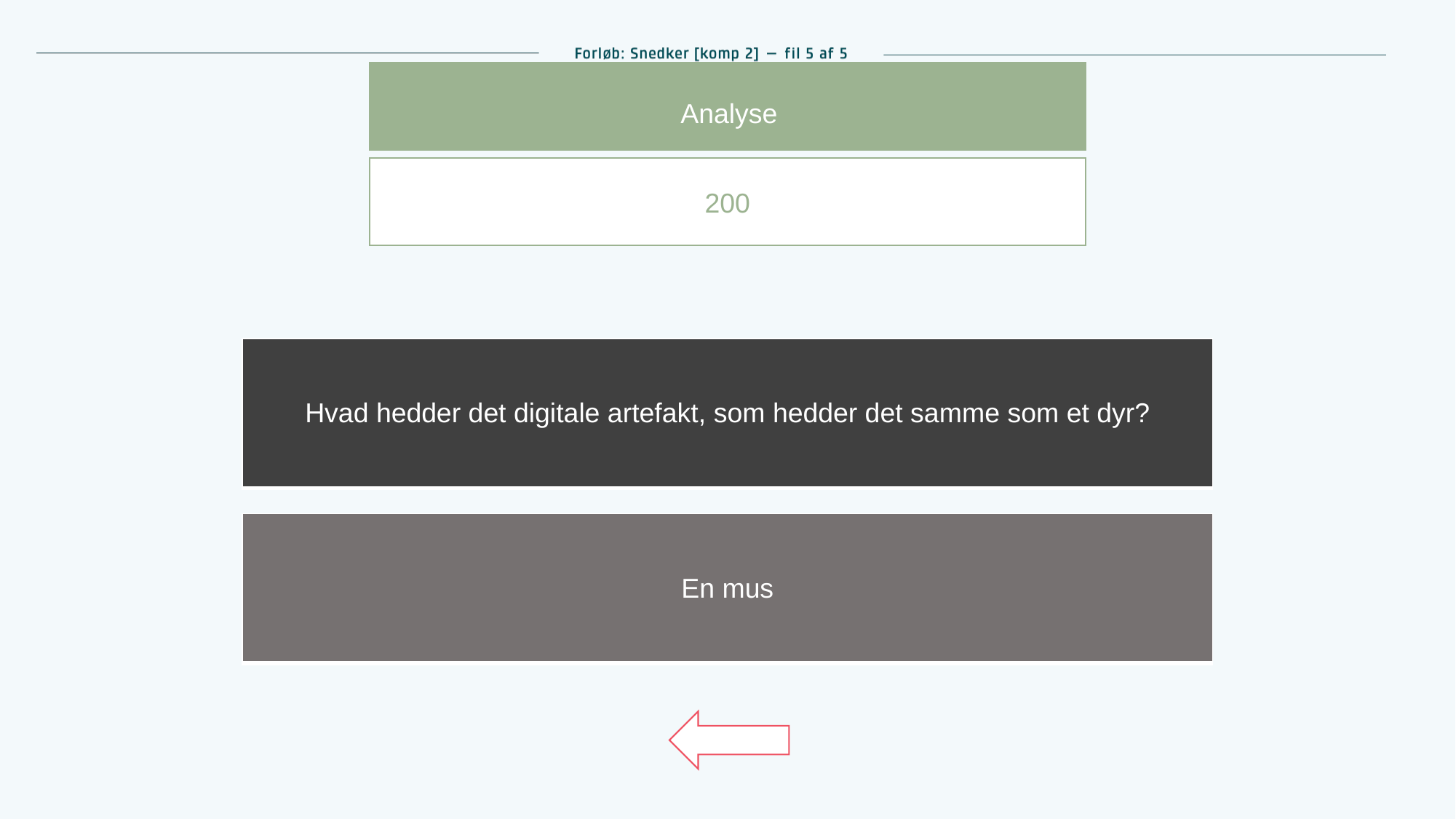

Analyse

200
| Hvad hedder det digitale artefakt, som hedder det samme som et dyr? |
| --- |
| En mus |
| --- |